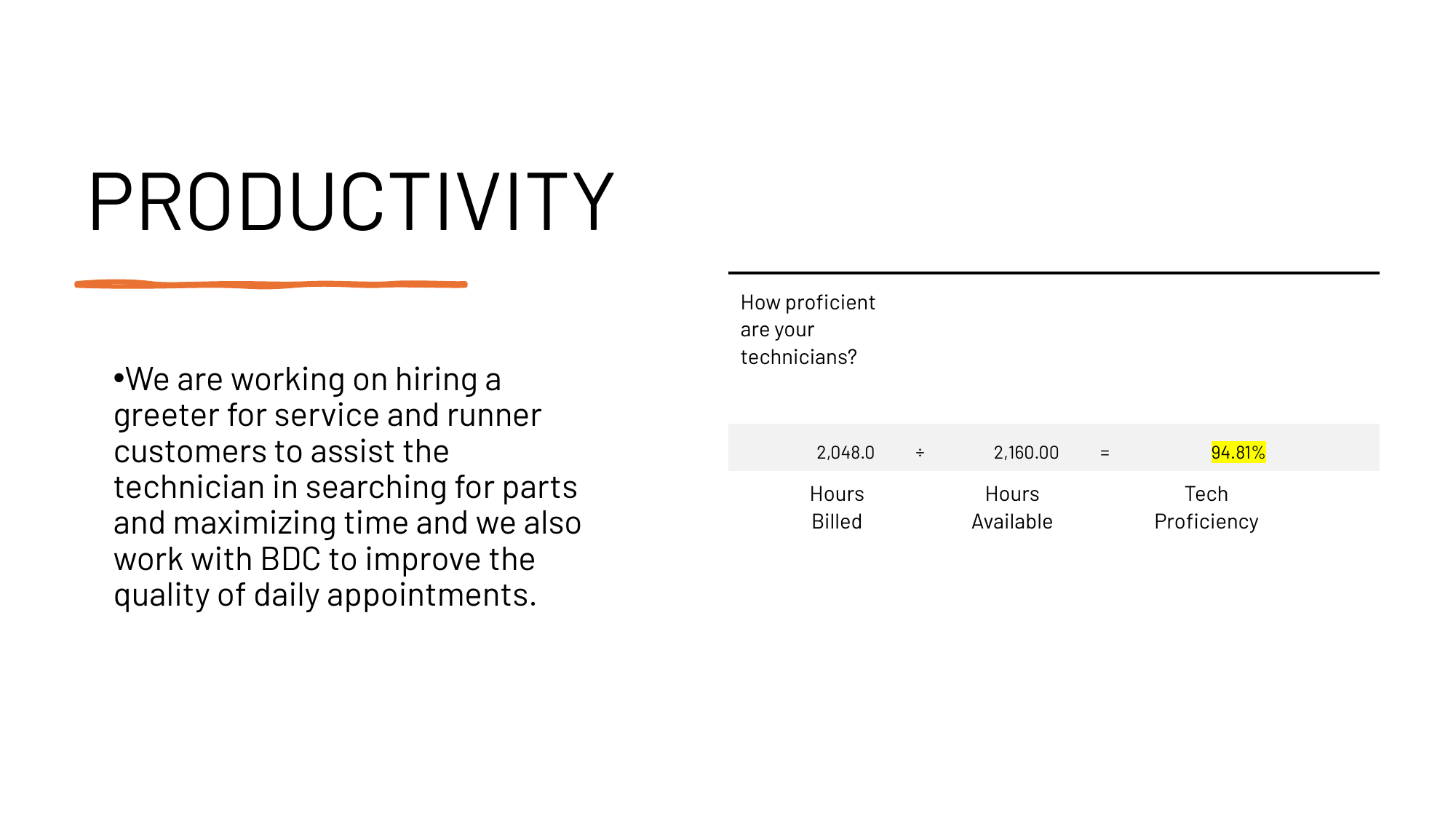

# PRODUCTIVITY
| How proficient are your technicians? |  |  |  |  |  |  |  |
| --- | --- | --- | --- | --- | --- | --- | --- |
|  |  |  |  |  |  |  |  |
|  | 2,048.0 | ÷ | 2,160.00 | = | 94.81% |  |  |
|  | Hours Billed |  | Hours Available |  | Tech Proficiency |  |  |

We are working on hiring a greeter for service and runner customers to assist the technician in searching for parts and maximizing time and we also work with BDC to improve the quality of daily appointments.